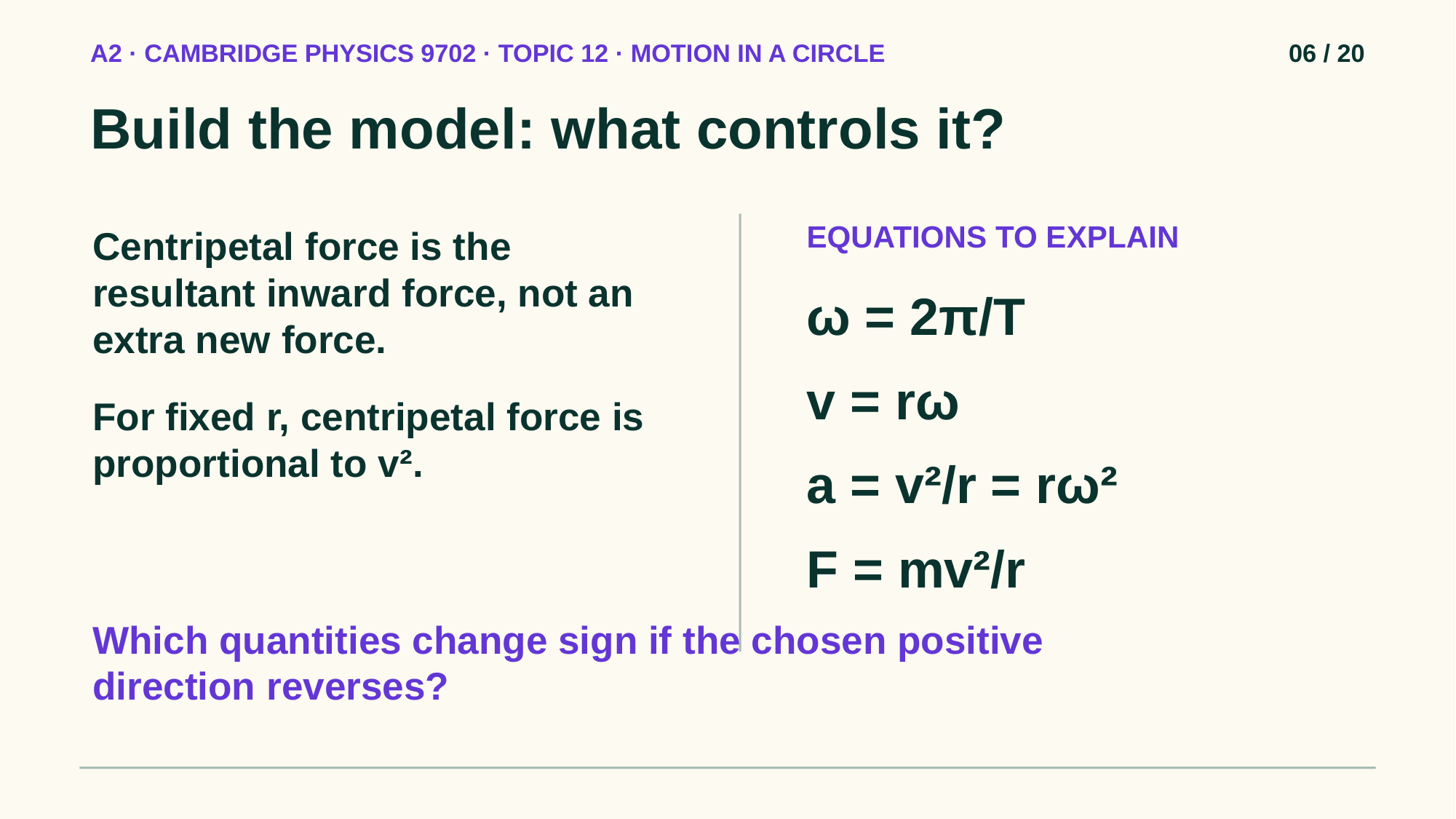

A2 · CAMBRIDGE PHYSICS 9702 · TOPIC 12 · MOTION IN A CIRCLE
06 / 20
Build the model: what controls it?
EQUATIONS TO EXPLAIN

Centripetal force is the resultant inward force, not an extra new force.
ω = 2π/T
v = rω
For fixed r, centripetal force is proportional to v².
a = v²/r = rω²
F = mv²/r
Which quantities change sign if the chosen positive direction reverses?